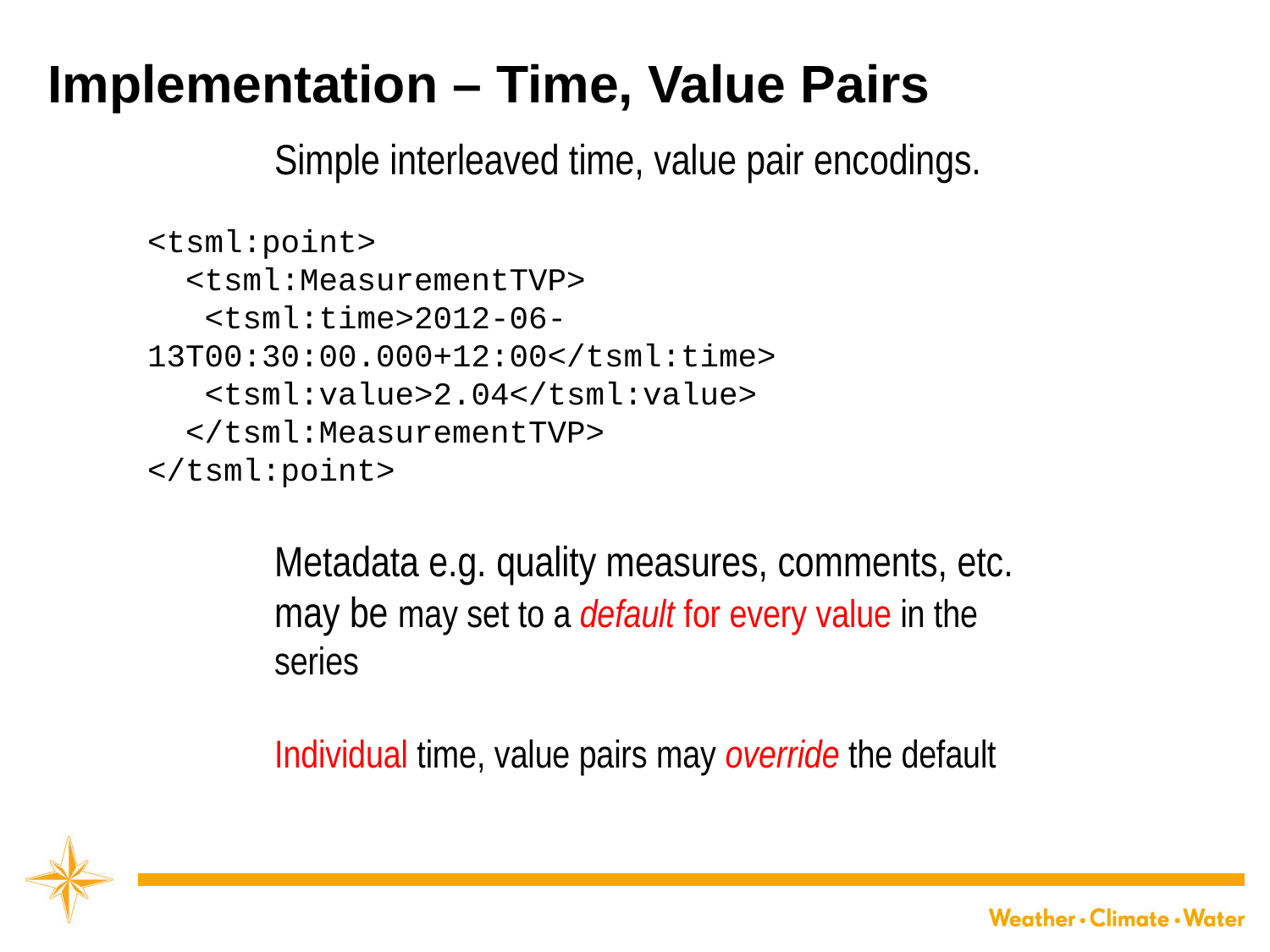

# Implementation – Time, Value Pairs
Simple interleaved time, value pair encodings.

<tsml:point>
  <tsml:MeasurementTVP>
   <tsml:time>2012-06-13T00:30:00.000+12:00</tsml:time>
   <tsml:value>2.04</tsml:value>
  </tsml:MeasurementTVP>
</tsml:point>

Metadata e.g. quality measures, comments, etc. may be may set to a default for every value in the series

Individual time, value pairs may override the default